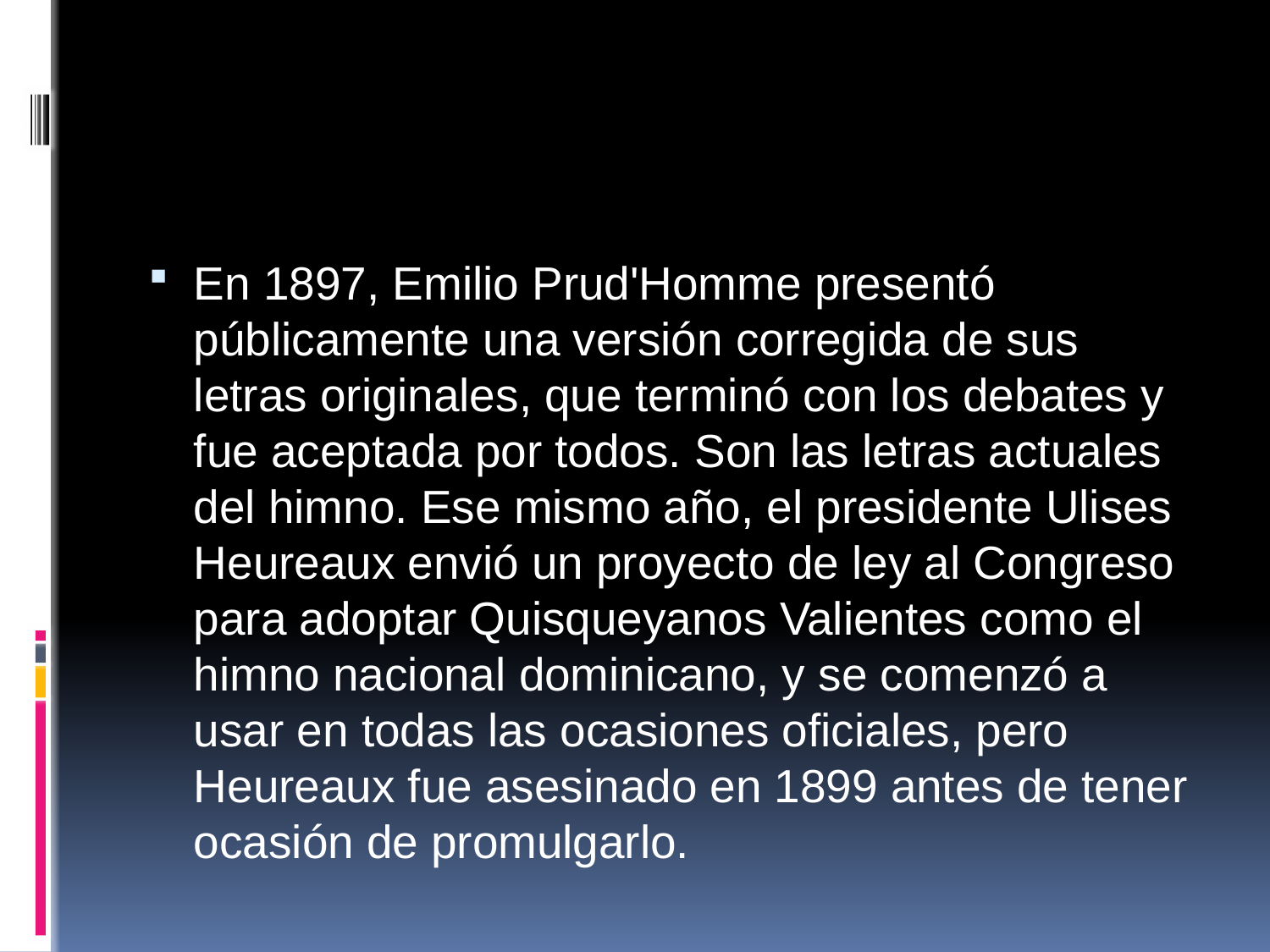

En 1897, Emilio Prud'Homme presentó públicamente una versión corregida de sus letras originales, que terminó con los debates y fue aceptada por todos. Son las letras actuales del himno. Ese mismo año, el presidente Ulises Heureaux envió un proyecto de ley al Congreso para adoptar Quisqueyanos Valientes como el himno nacional dominicano, y se comenzó a usar en todas las ocasiones oficiales, pero Heureaux fue asesinado en 1899 antes de tener ocasión de promulgarlo.